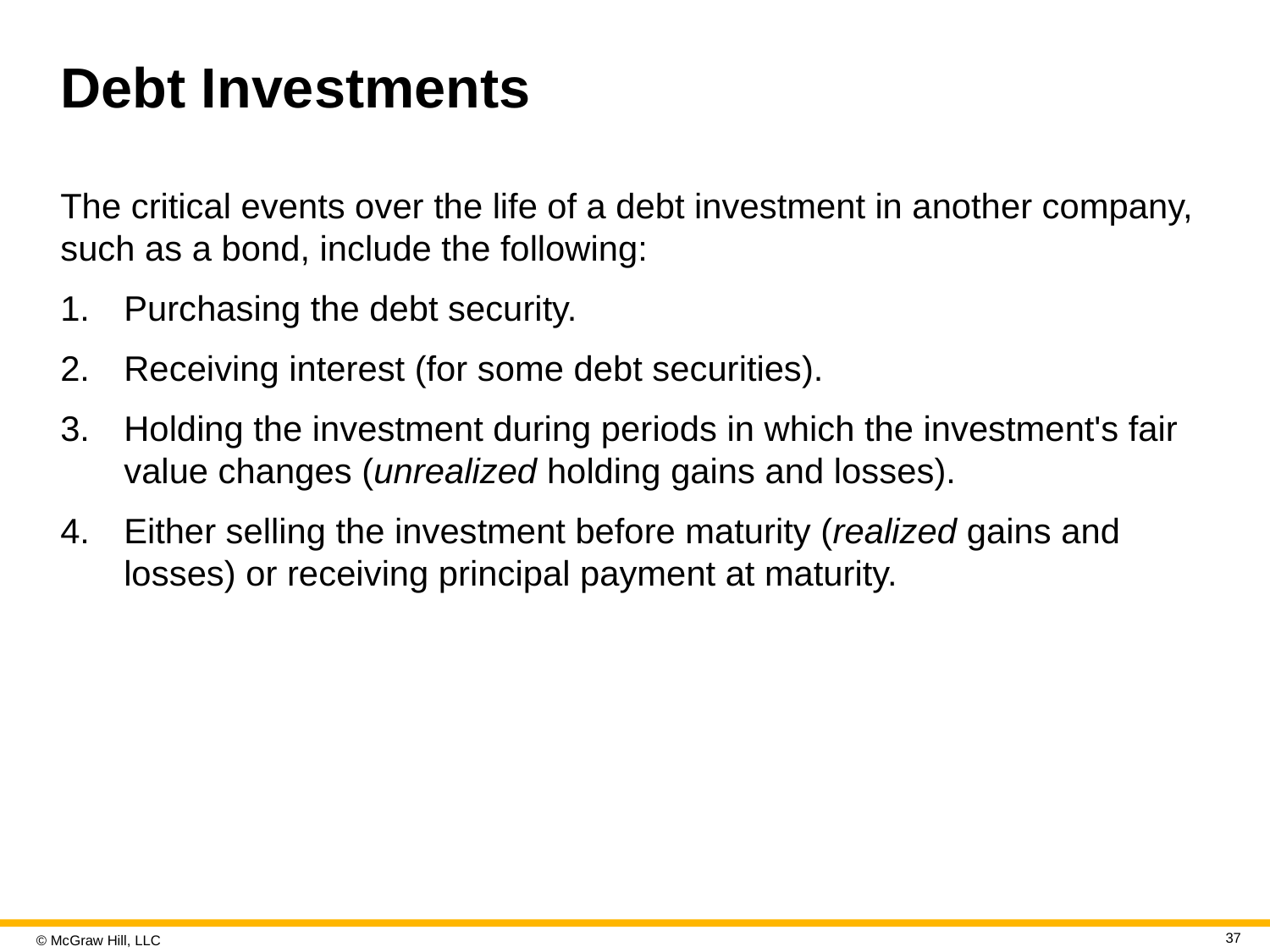

# Debt Investments
The critical events over the life of a debt investment in another company, such as a bond, include the following:
Purchasing the debt security.
Receiving interest (for some debt securities).
Holding the investment during periods in which the investment's fair value changes (unrealized holding gains and losses).
Either selling the investment before maturity (realized gains and losses) or receiving principal payment at maturity.
37